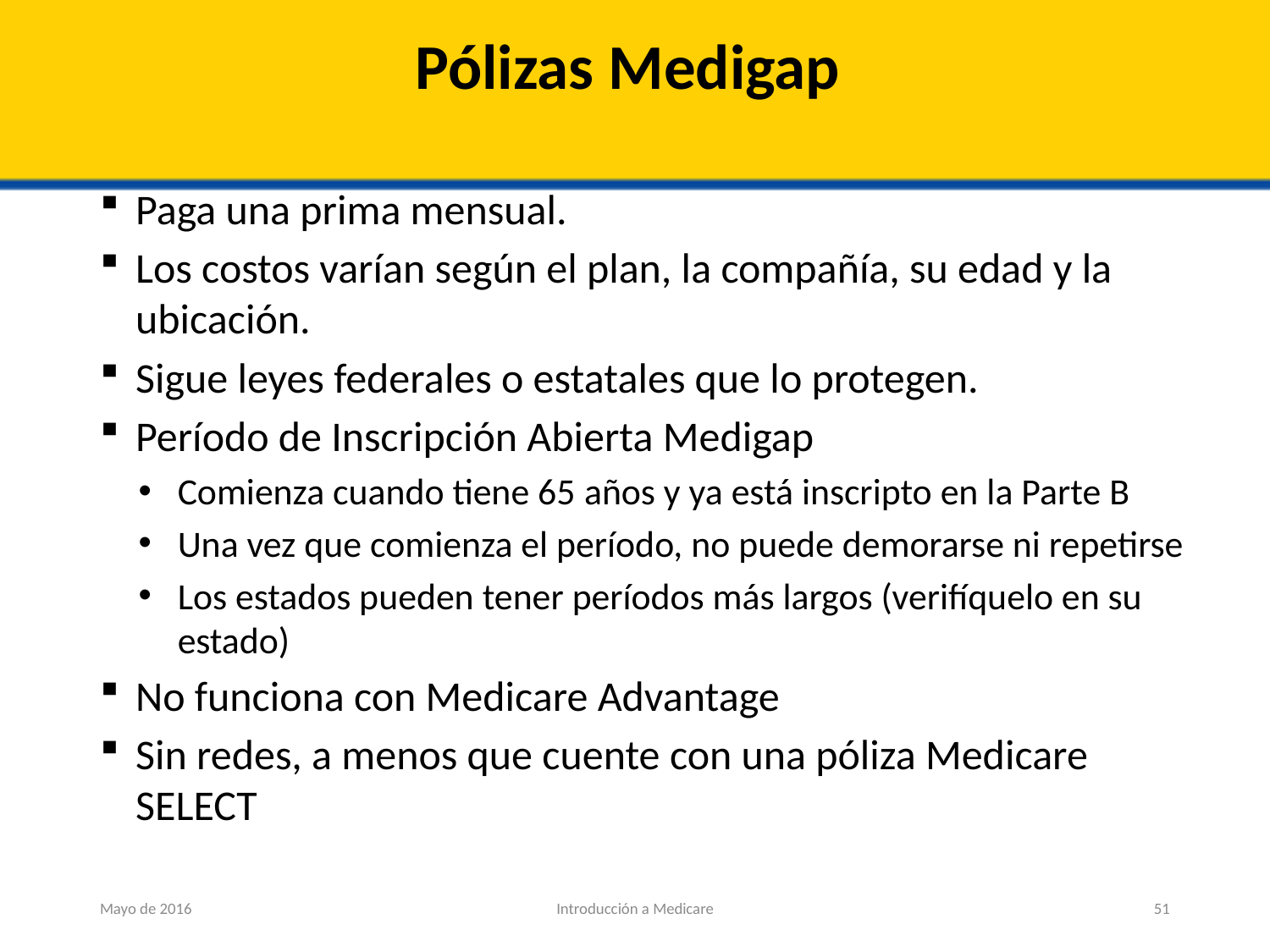

# Pólizas Medigap
Paga una prima mensual.
Los costos varían según el plan, la compañía, su edad y la ubicación.
Sigue leyes federales o estatales que lo protegen.
Período de Inscripción Abierta Medigap
Comienza cuando tiene 65 años y ya está inscripto en la Parte B
Una vez que comienza el período, no puede demorarse ni repetirse
Los estados pueden tener períodos más largos (verifíquelo en su estado)
No funciona con Medicare Advantage
Sin redes, a menos que cuente con una póliza Medicare SELECT

Mayo de 2016
Introducción a Medicare
51